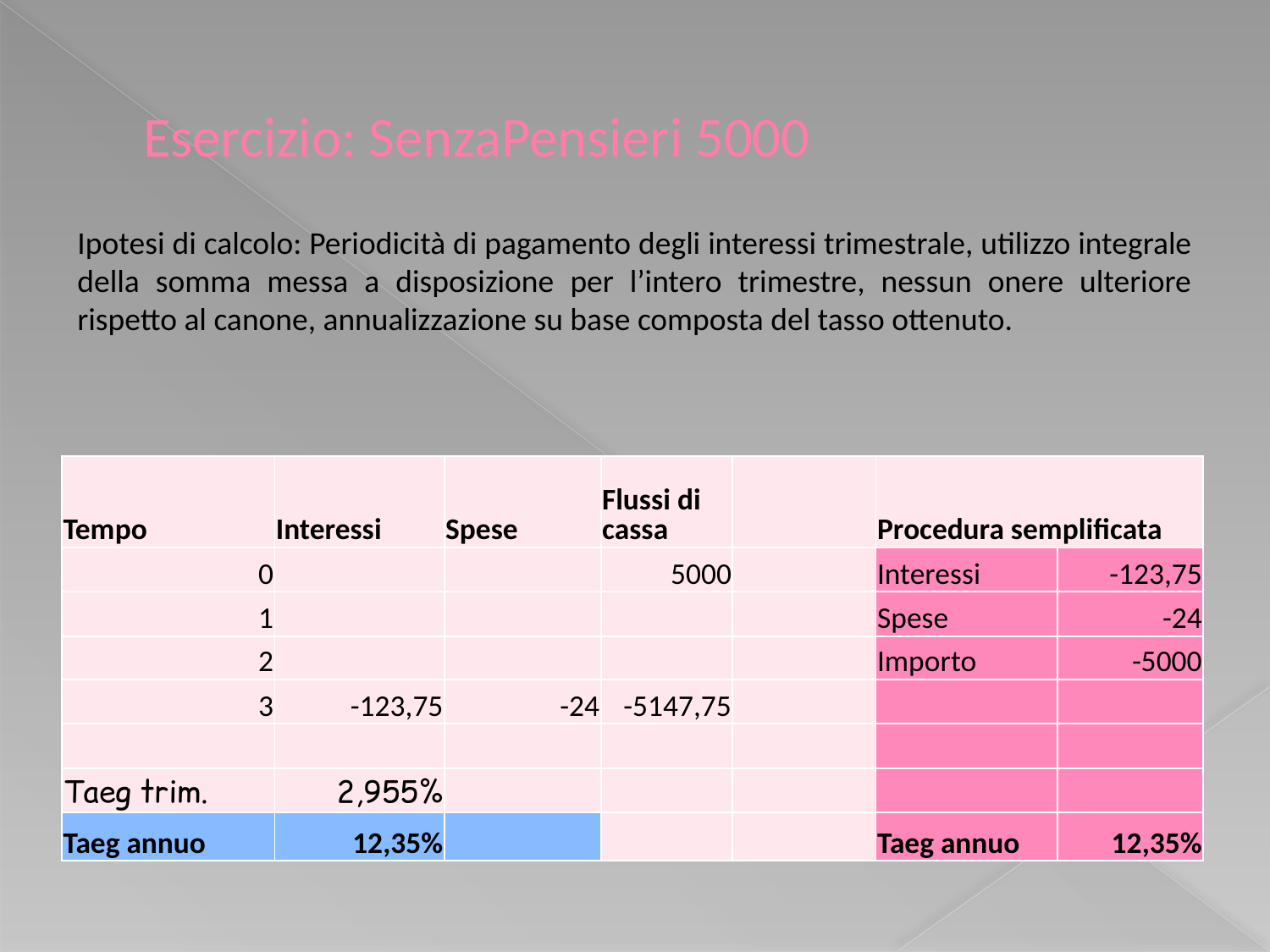

# Esercizio: SenzaPensieri 5000
Ipotesi di calcolo: Periodicità di pagamento degli interessi trimestrale, utilizzo integrale della somma messa a disposizione per l’intero trimestre, nessun onere ulteriore rispetto al canone, annualizzazione su base composta del tasso ottenuto.
| Tempo | Interessi | Spese | Flussi di cassa |  | Procedura semplificata |  |
| --- | --- | --- | --- | --- | --- | --- |
| 0 |  |  | 5000 |  | Interessi | -123,75 |
| 1 |  |  |  |  | Spese | -24 |
| 2 |  |  |  |  | Importo | -5000 |
| 3 | -123,75 | -24 | -5147,75 |  |  |  |
|  |  |  |  |  |  |  |
| Taeg trim. | 2,955% |  |  |  |  |  |
| Taeg annuo | 12,35% |  |  |  | Taeg annuo | 12,35% |